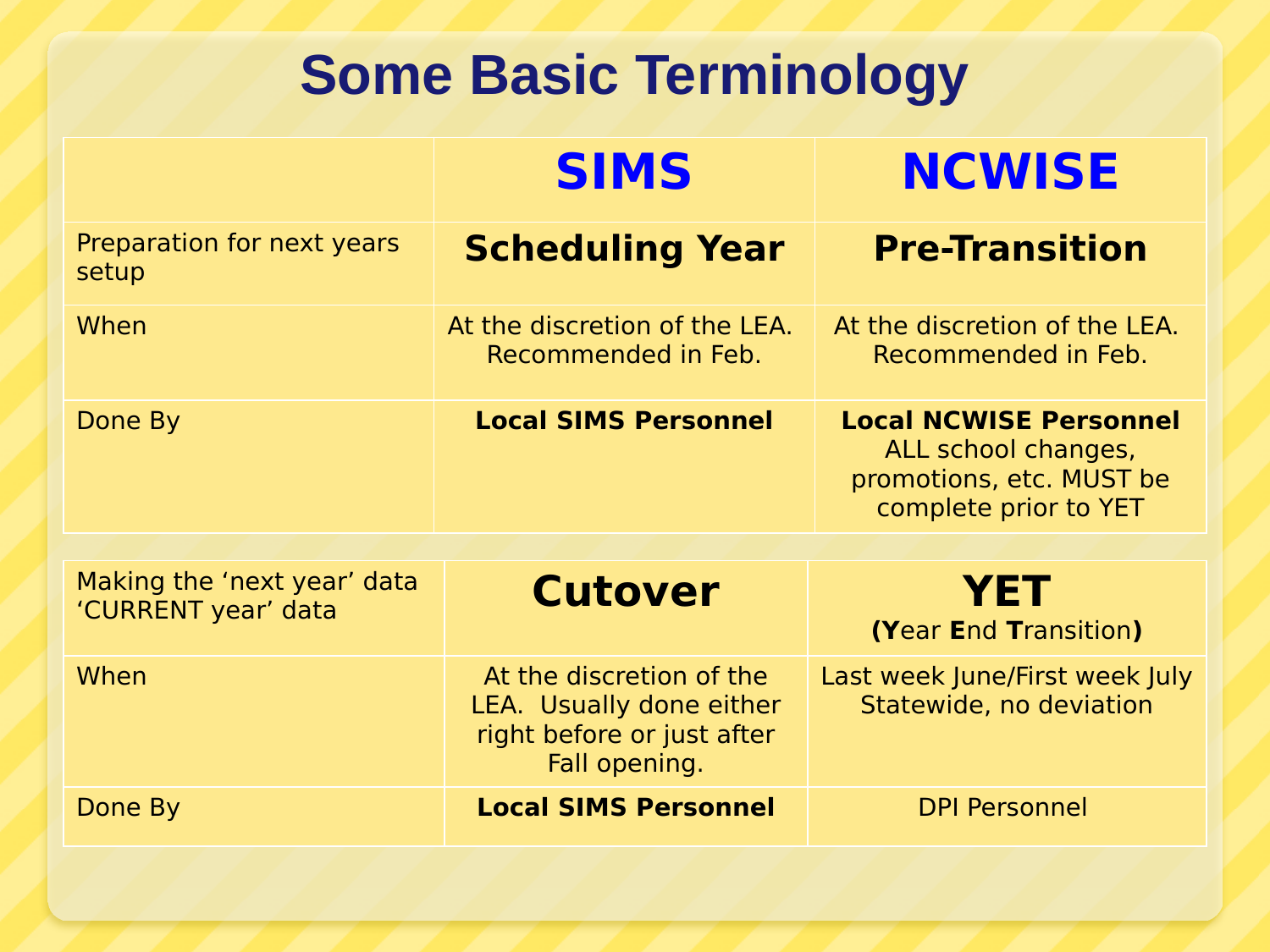

# Some Basic Terminology
|  | SIMS | NCWISE |
| --- | --- | --- |
| Preparation for next years setup | Scheduling Year | Pre-Transition |
| When | At the discretion of the LEA. Recommended in Feb. | At the discretion of the LEA. Recommended in Feb. |
| Done By | Local SIMS Personnel | Local NCWISE Personnel ALL school changes, promotions, etc. MUST be complete prior to YET |
| Making the ‘next year’ data ‘CURRENT year’ data | Cutover | YET (Year End Transition) |
| --- | --- | --- |
| When | At the discretion of the LEA. Usually done either right before or just after Fall opening. | Last week June/First week July Statewide, no deviation |
| Done By | Local SIMS Personnel | DPI Personnel |